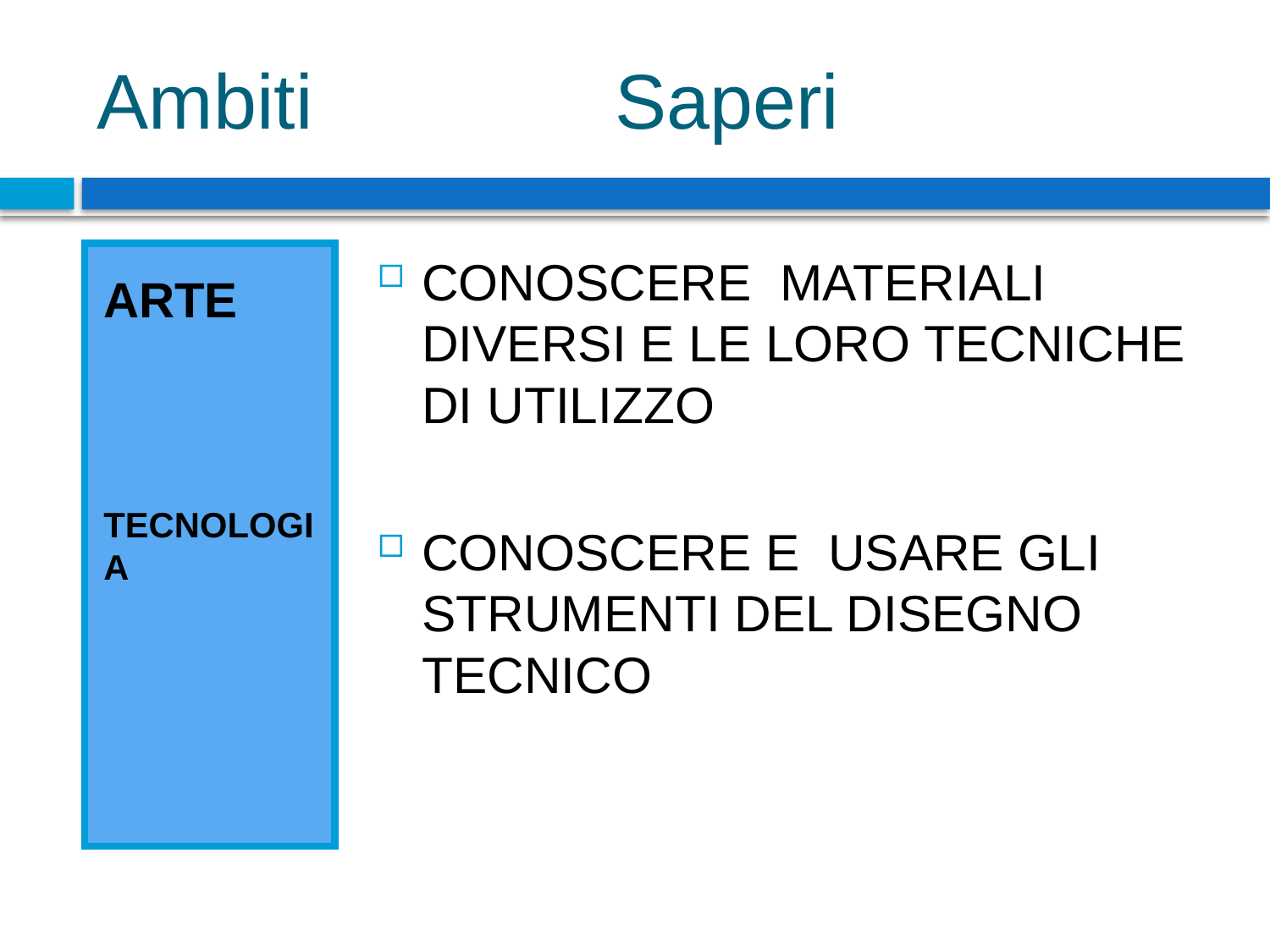

# Ambiti              Saperi
ARTE

TECNOLOGIA
CONOSCERE  MATERIALI DIVERSI E LE LORO TECNICHE DI UTILIZZO

CONOSCERE E  USARE GLI STRUMENTI DEL DISEGNO TECNICO